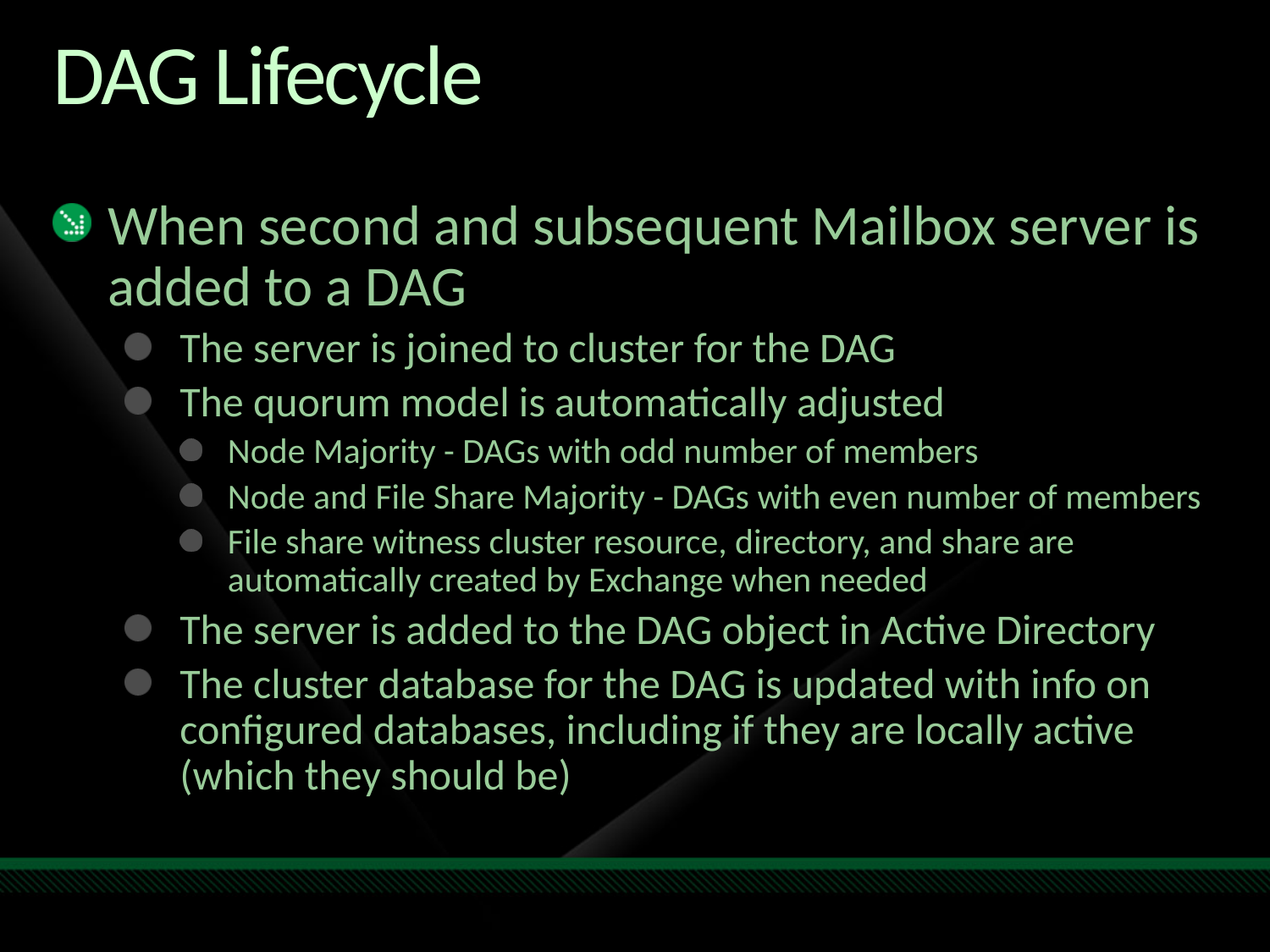

# DAG Lifecycle
When second and subsequent Mailbox server is added to a DAG
The server is joined to cluster for the DAG
The quorum model is automatically adjusted
Node Majority - DAGs with odd number of members
Node and File Share Majority - DAGs with even number of members
File share witness cluster resource, directory, and share are automatically created by Exchange when needed
The server is added to the DAG object in Active Directory
The cluster database for the DAG is updated with info on configured databases, including if they are locally active (which they should be)